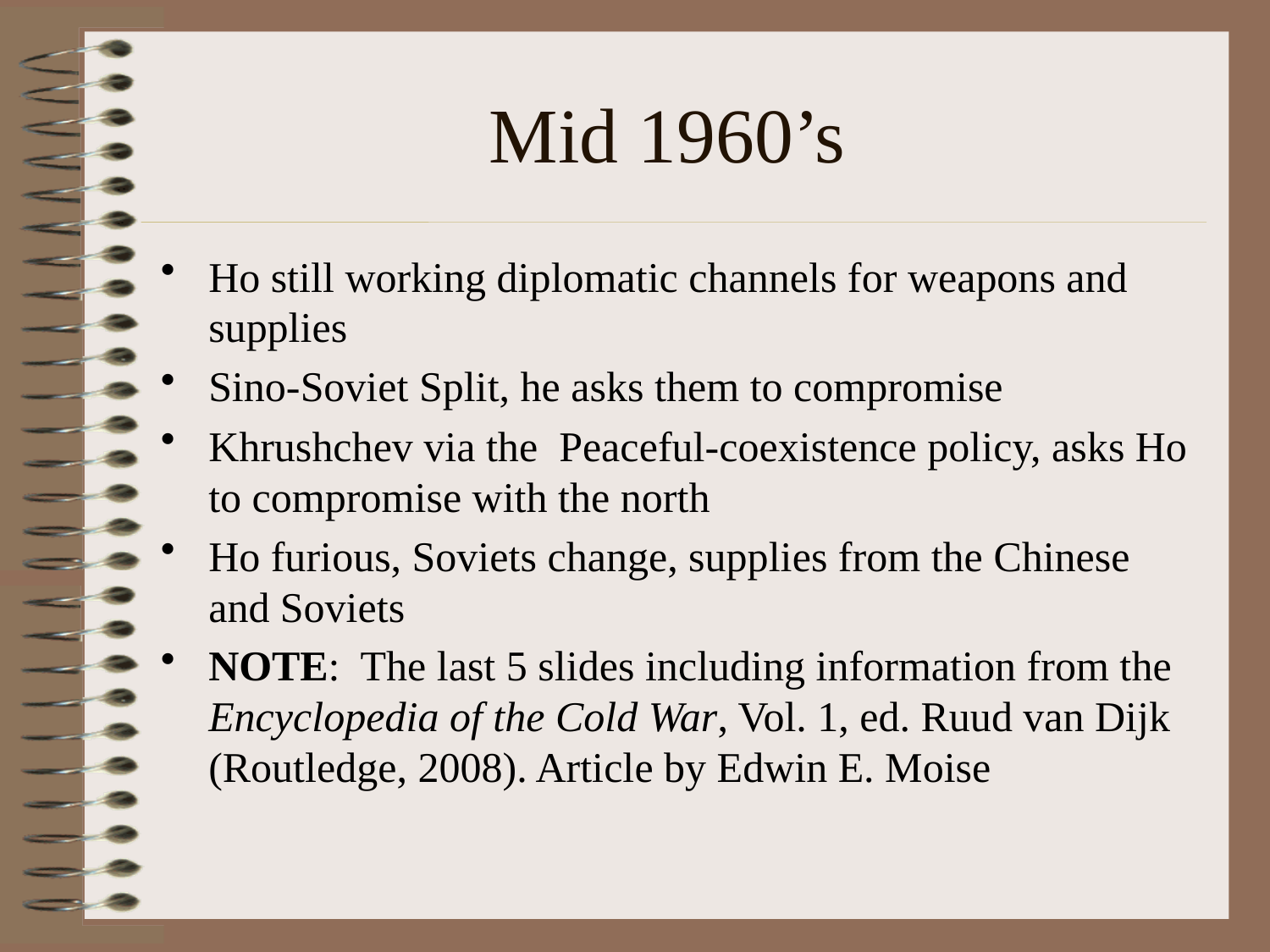

# Mid 1960’s
Ho still working diplomatic channels for weapons and supplies
Sino-Soviet Split, he asks them to compromise
Khrushchev via the  Peaceful-coexistence policy, asks Ho to compromise with the north
Ho furious, Soviets change, supplies from the Chinese and Soviets
NOTE:  The last 5 slides including information from the Encyclopedia of the Cold War, Vol. 1, ed. Ruud van Dijk (Routledge, 2008). Article by Edwin E. Moise